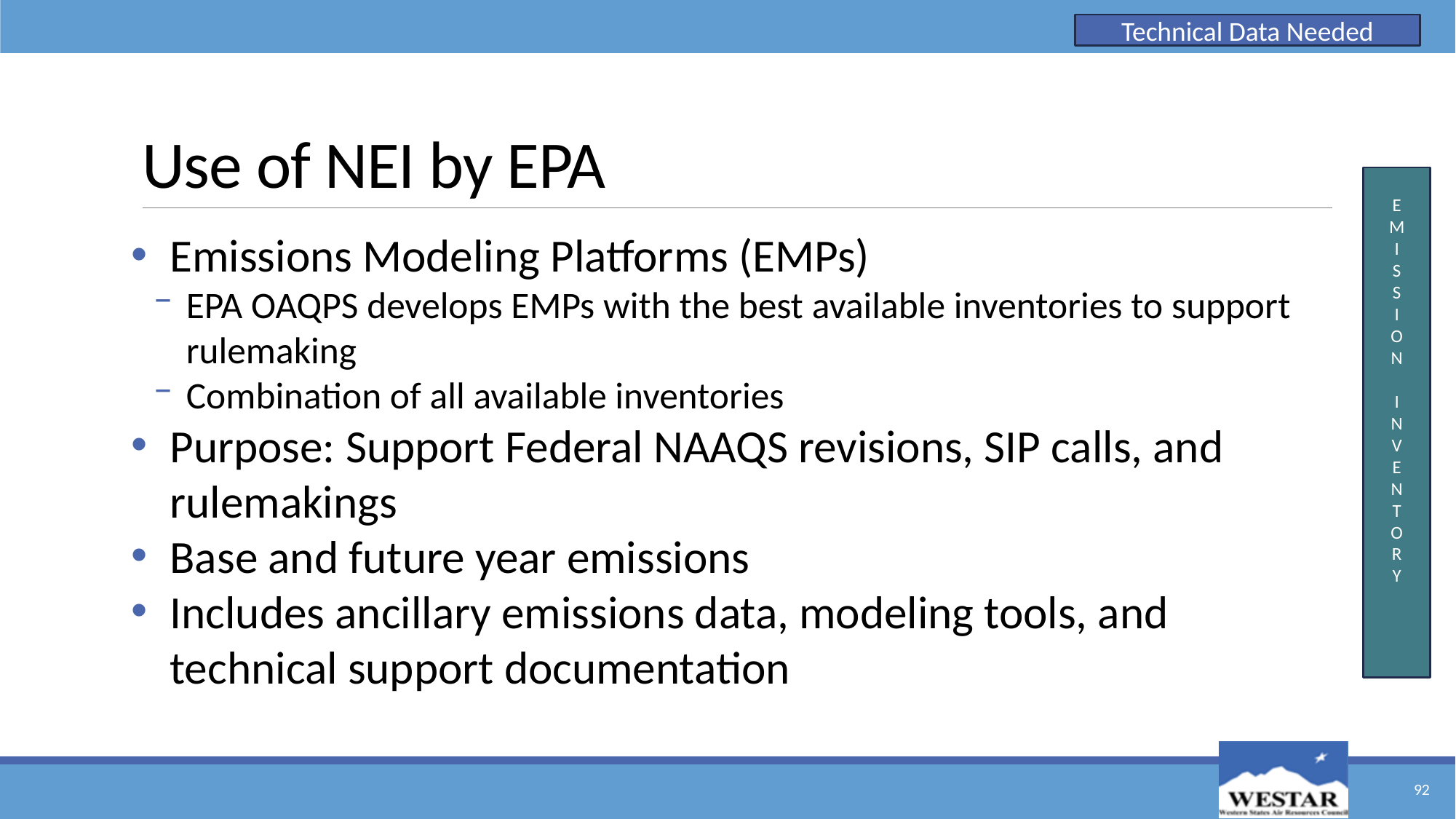

Technical Data Needed
# Use of NEI by EPA
E
M
I
S
S
I
O
N

I
N
V
E
N
T
O
R
Y

Emissions Modeling Platforms (EMPs)
EPA OAQPS develops EMPs with the best available inventories to support rulemaking
Combination of all available inventories
Purpose: Support Federal NAAQS revisions, SIP calls, and rulemakings
Base and future year emissions
Includes ancillary emissions data, modeling tools, and technical support documentation

92